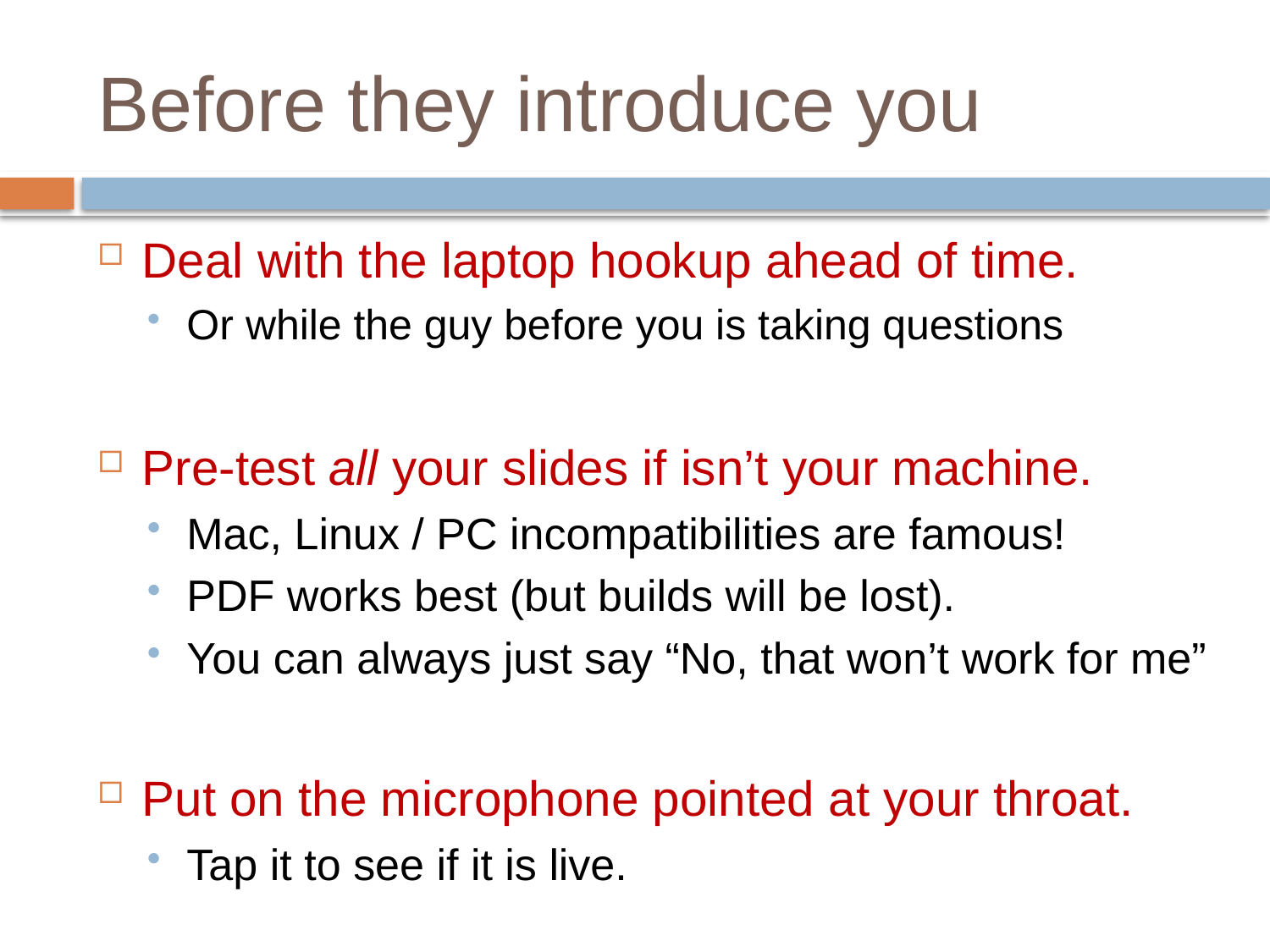

# Before they introduce you
Deal with the laptop hookup ahead of time.
Or while the guy before you is taking questions

Pre-test all your slides if isn’t your machine.
Mac, Linux / PC incompatibilities are famous!
PDF works best (but builds will be lost).
You can always just say “No, that won’t work for me”

Put on the microphone pointed at your throat.
Tap it to see if it is live.